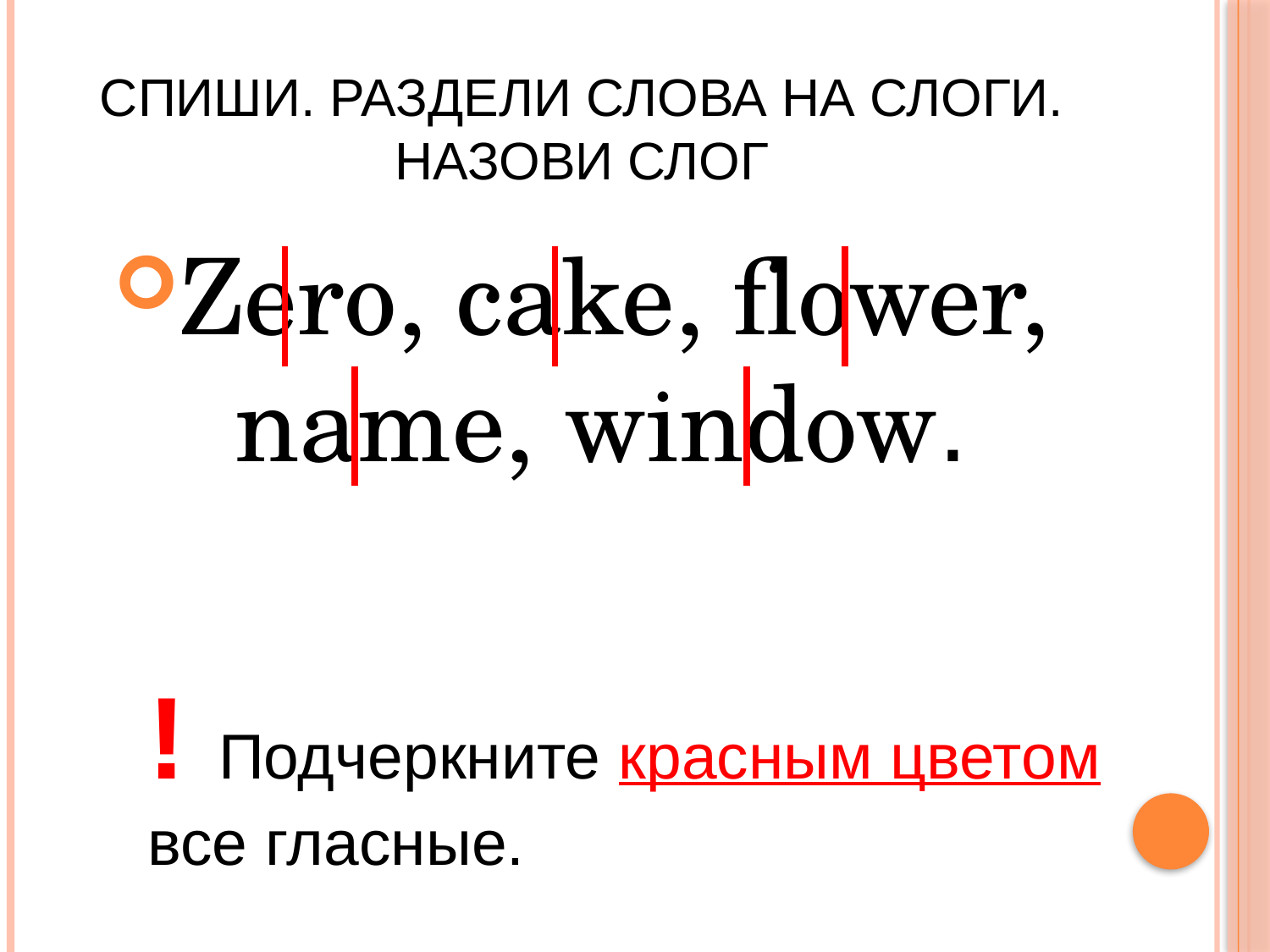

# Спиши. Раздели слова на слоги. Назови слог
Zero, cake, flower, name, window.
! Подчеркните красным цветом все гласные.